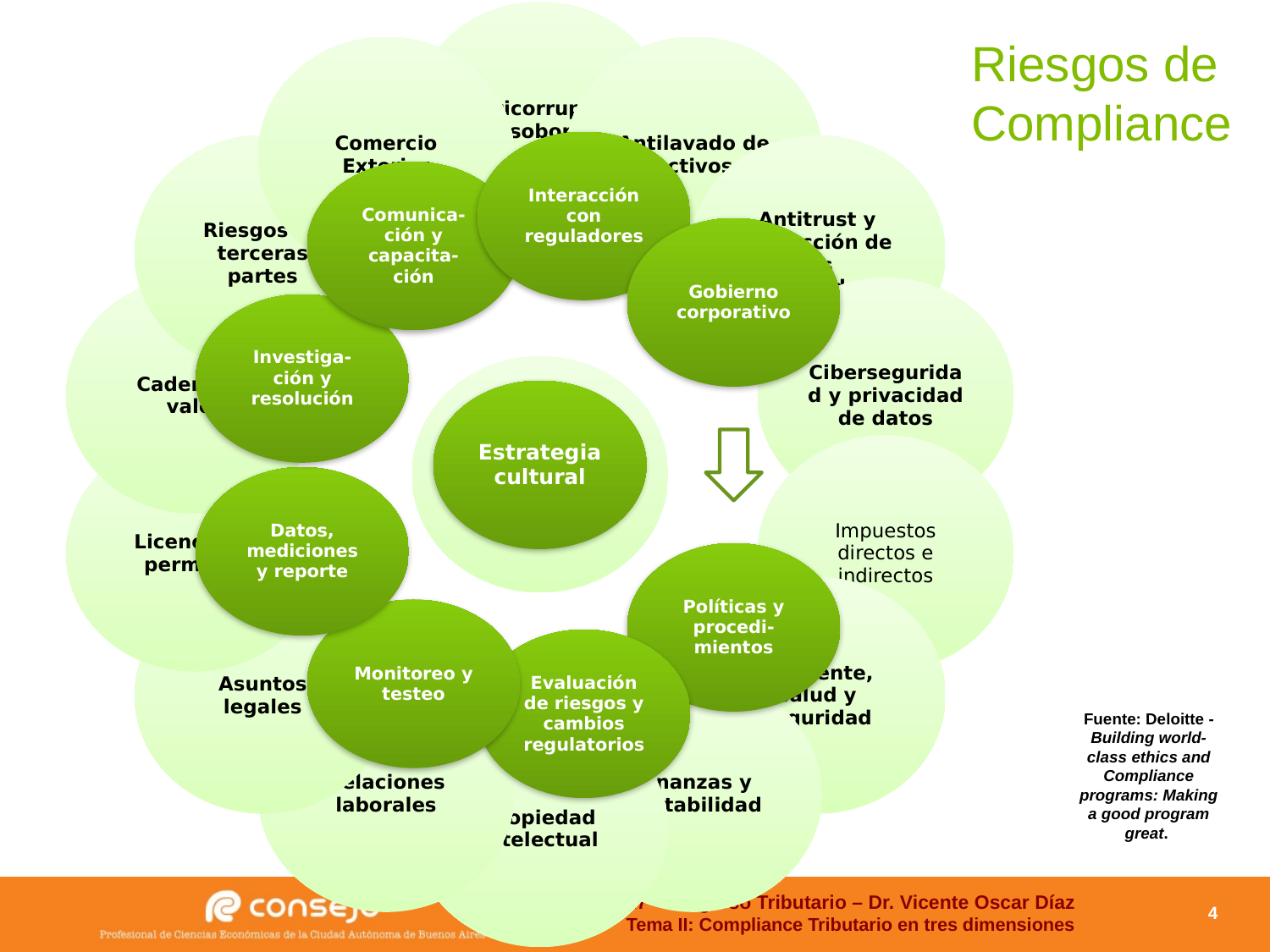

RC
Anticorrupción y sobornos
Antilavado de activos
Antitrust y protección de los consumidores
Ciberseguridad y privacidad de datos
Impuestos directos e indirectos
Ambiente, salud y seguridad
Finanzas y contabilidad
Propiedad intelectual
Relaciones laborales
Asuntos legales
Riesgos de terceras partes
Comercio Exterior
Riesgos de Compliance
Estrategia cultural
Políticas y procedi-mientos
Interacción con reguladores
Gobierno corporativo
Evaluación de riesgos y cambios regulatorios
Monitoreo y testeo
Comunica-ción y capacita-ción

Fuente: Deloitte - Building world-class ethics and Compliance programs: Making a good program great.